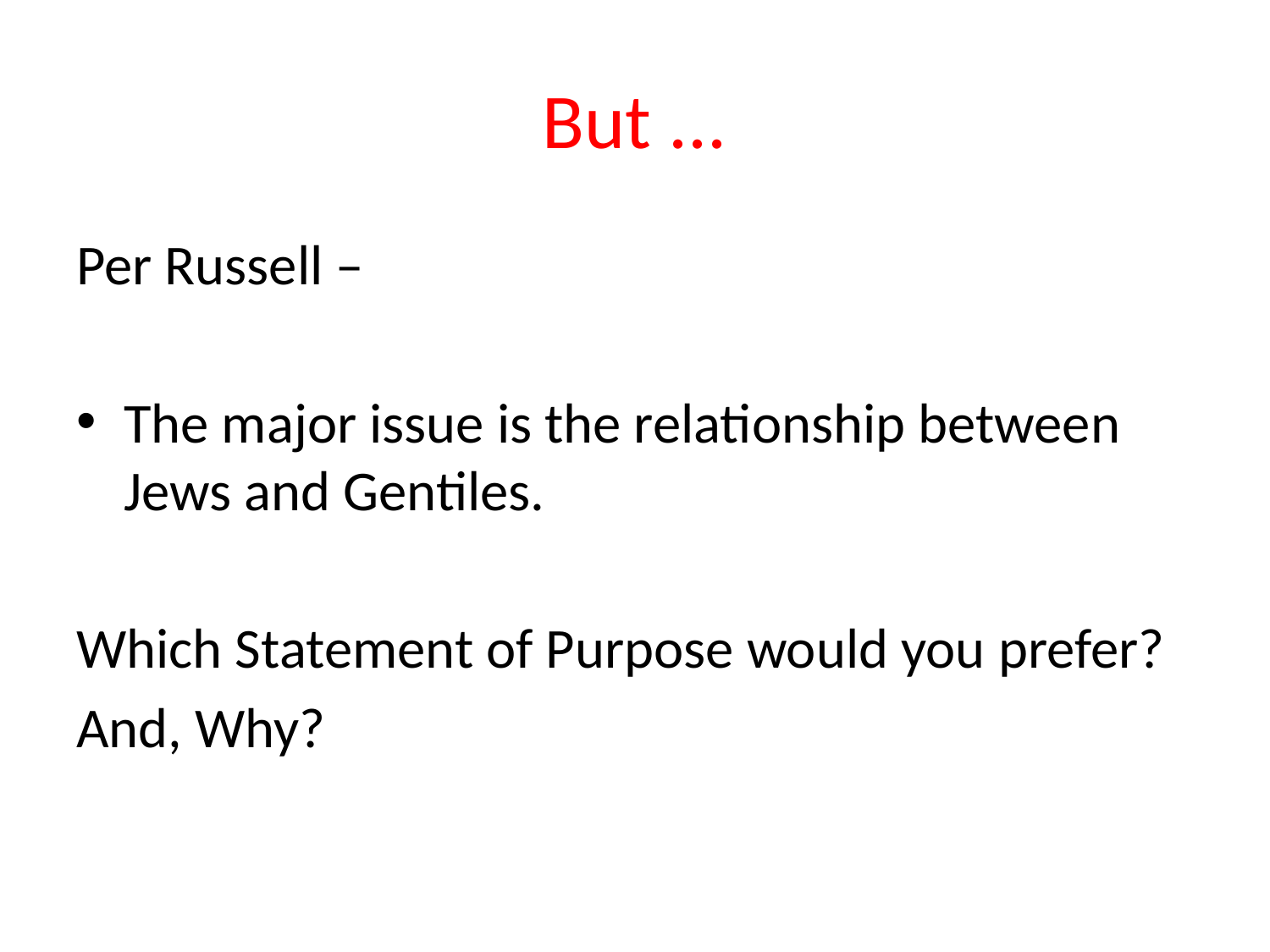

# But ...
Per Russell –

The major issue is the relationship between Jews and Gentiles.

Which Statement of Purpose would you prefer?
And, Why?